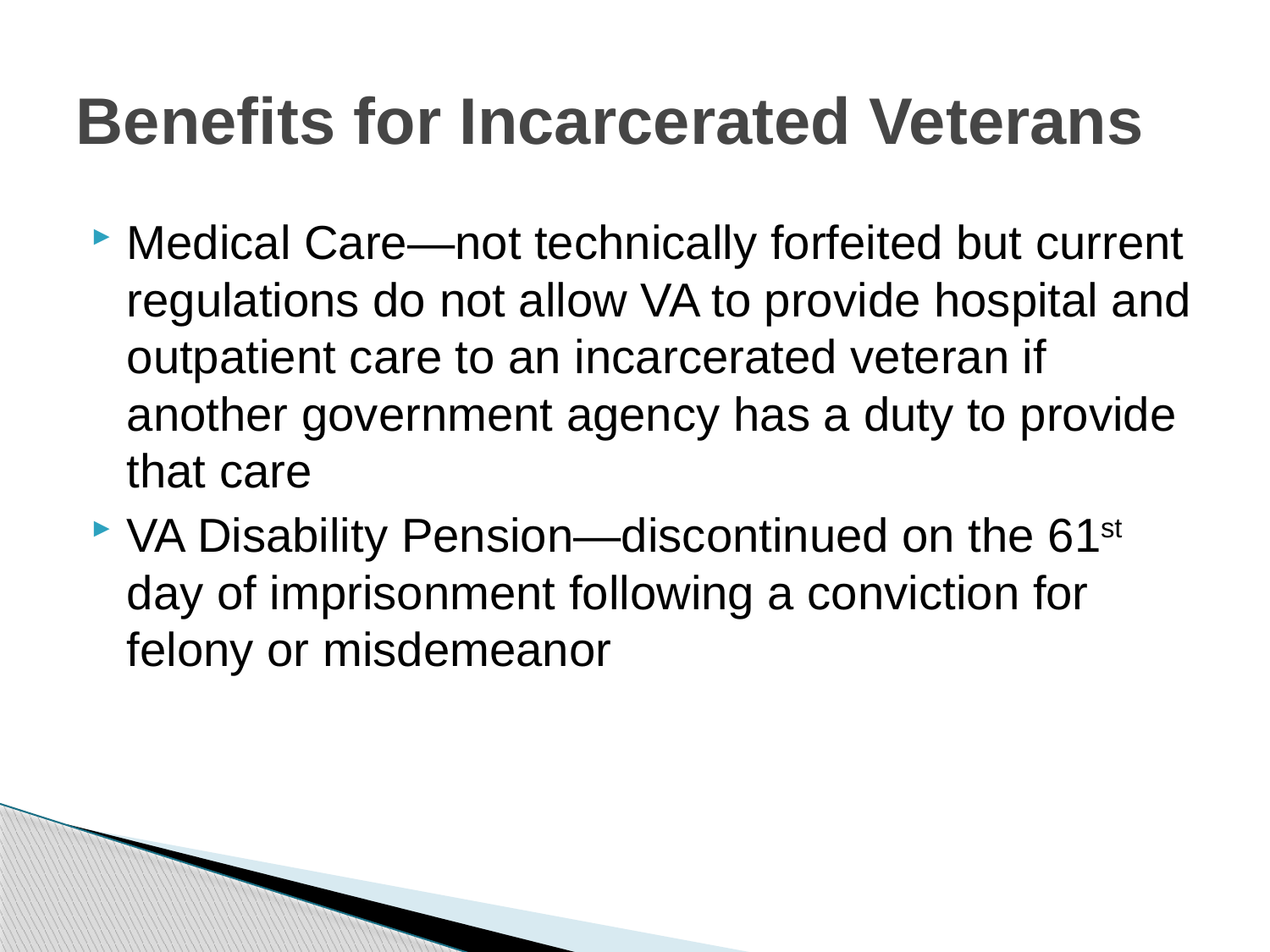

# Benefits for Incarcerated Veterans
Medical Care—not technically forfeited but current regulations do not allow VA to provide hospital and outpatient care to an incarcerated veteran if another government agency has a duty to provide that care
VA Disability Pension—discontinued on the 61st day of imprisonment following a conviction for felony or misdemeanor